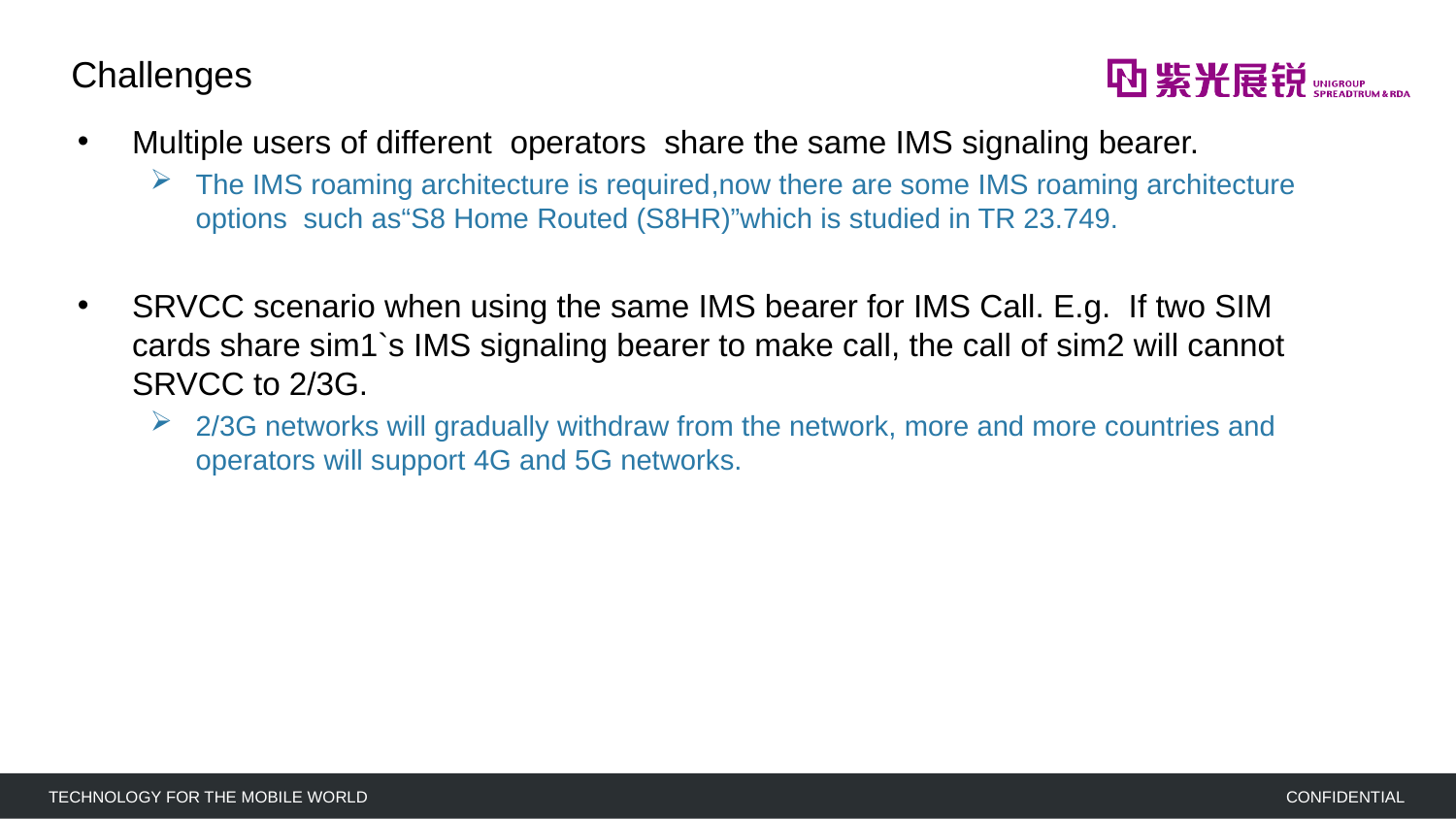

# Challenges
Multiple users of different  operators  share the same IMS signaling bearer.
The IMS roaming architecture is required,now there are some IMS roaming architecture  options  such as“S8 Home Routed (S8HR)”which is studied in TR 23.749.

SRVCC scenario when using the same IMS bearer for IMS Call. E.g.  If two SIM cards share sim1`s IMS signaling bearer to make call, the call of sim2 will cannot SRVCC to 2/3G.
2/3G networks will gradually withdraw from the network, more and more countries and operators will support 4G and 5G networks.